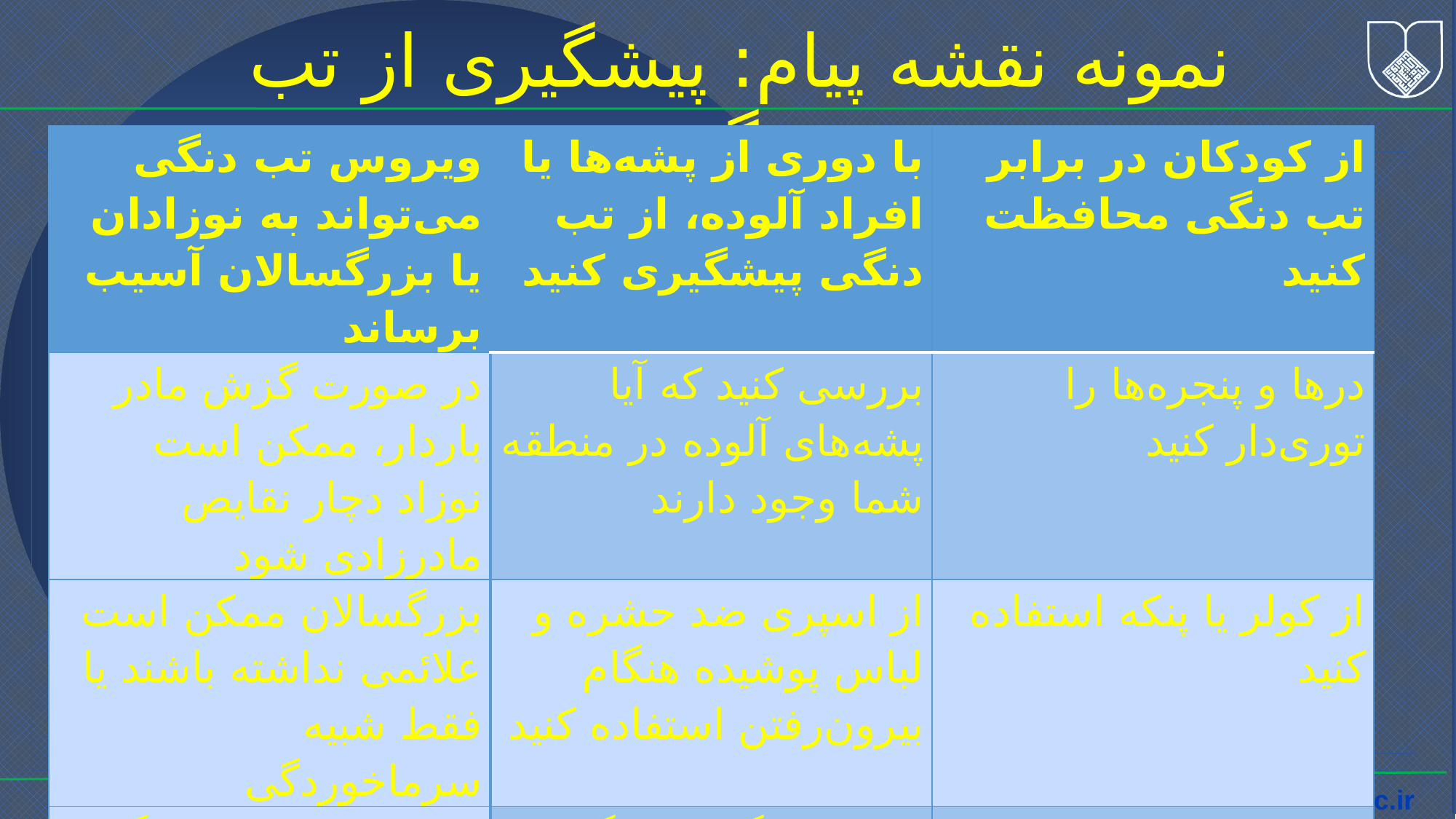

نمونه نقشه پیام: پیشگیری از تب دنگی
| ویروس تب دنگی می‌تواند به نوزادان یا بزرگسالان آسیب برساند | با دوری از پشه‌ها یا افراد آلوده، از تب دنگی پیشگیری کنید | از کودکان در برابر تب دنگی محافظت کنید |
| --- | --- | --- |
| در صورت گزش مادر باردار، ممکن است نوزاد دچار نقایص مادرزادی شود | بررسی کنید که آیا پشه‌های آلوده در منطقه شما وجود دارند | درها و پنجره‌ها را توری‌دار کنید |
| بزرگسالان ممکن است علائمی نداشته باشند یا فقط شبیه سرماخوردگی | از اسپری ضد حشره و لباس پوشیده هنگام بیرون‌رفتن استفاده کنید | از کولر یا پنکه استفاده کنید |
| احتمال وجود تب دنگی در منطقه خود را پیگیری کنید | برای پیشگیری از گزش، از پماد دورکنند استفاده کنید | برای نوزادان زیر دو ماه از اسپری استفاده نکنید |